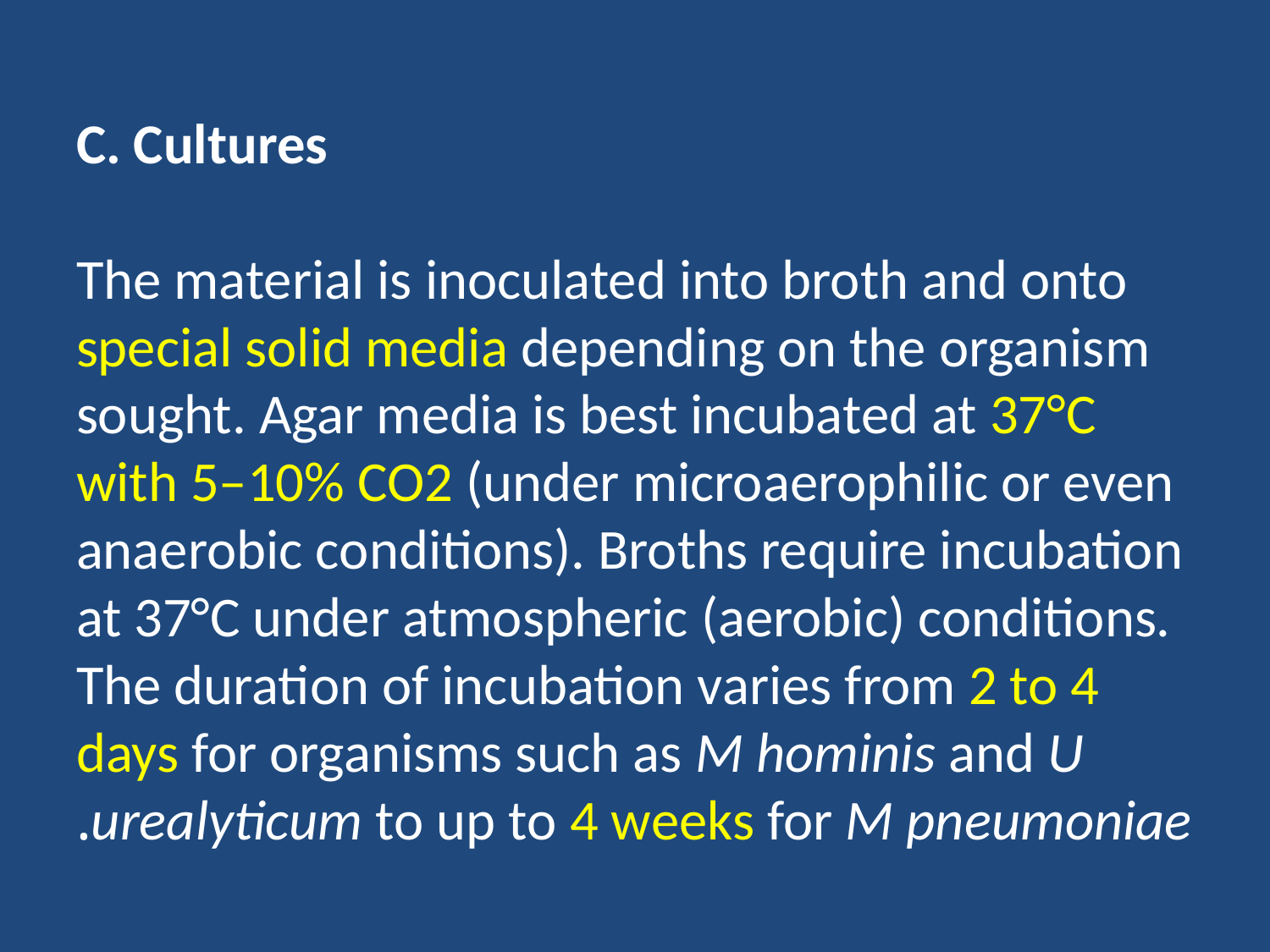

# C. Cultures The material is inoculated into broth and onto special solid media depending on the organism sought. Agar media is best incubated at 37°C with 5–10% CO2 (under microaerophilic or even anaerobic conditions). Broths require incubation at 37°C under atmospheric (aerobic) conditions. The duration of incubation varies from 2 to 4 days for organisms such as M hominis and U urealyticum to up to 4 weeks for M pneumoniae.